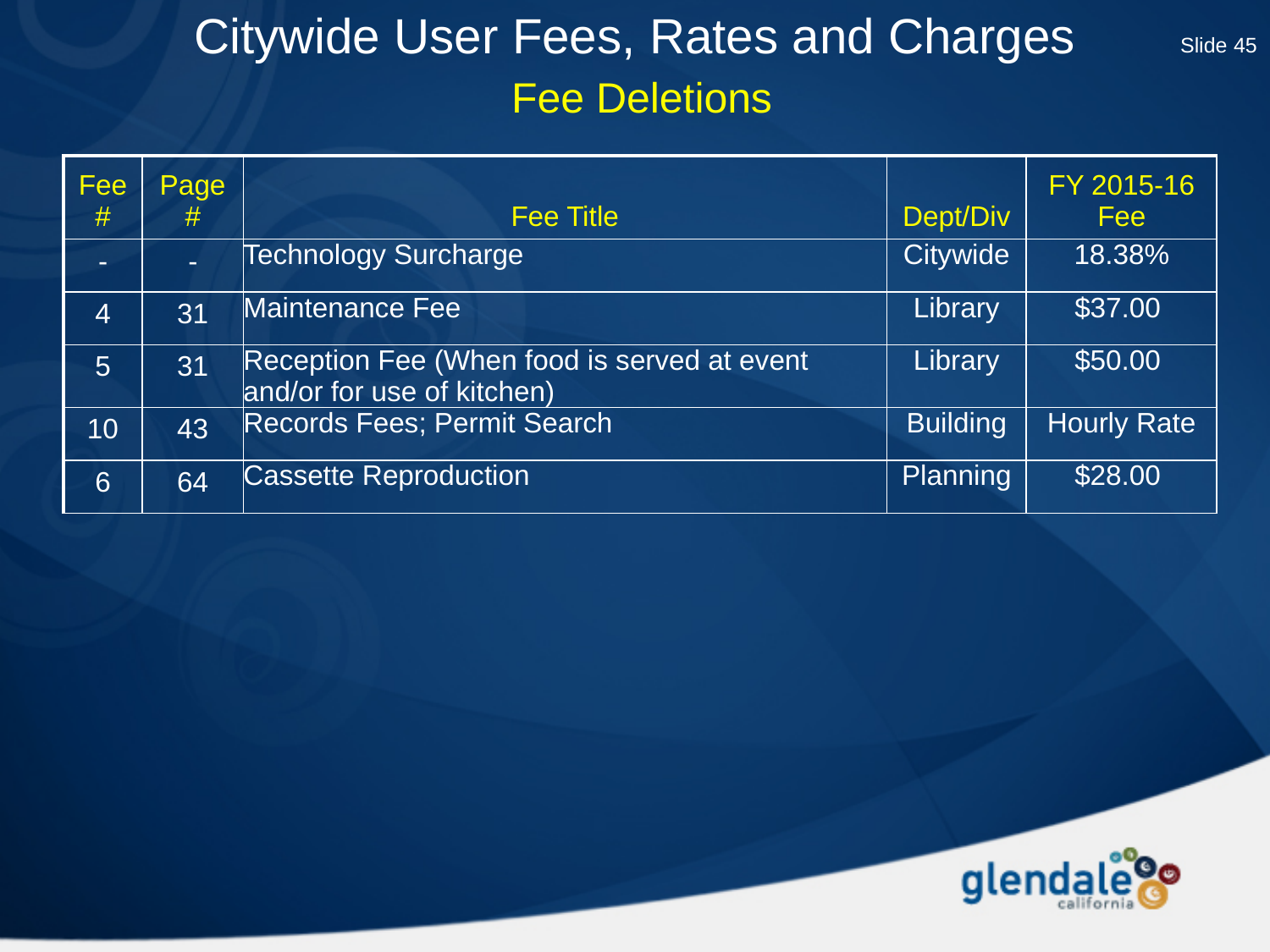

Citywide User Fees, Rates and Charges
 Fee Deletions
Slide 45
| Fee# | Page # | Fee Title | Dept/Div | FY 2015-16 Fee |
| --- | --- | --- | --- | --- |
| - | - | Technology Surcharge | Citywide | 18.38% |
| 4 | 31 | Maintenance Fee | Library | $37.00 |
| 5 | 31 | Reception Fee (When food is served at event and/or for use of kitchen) | Library | $50.00 |
| 10 | 43 | Records Fees; Permit Search | Building | Hourly Rate |
| 6 | 64 | Cassette Reproduction | Planning | $28.00 |